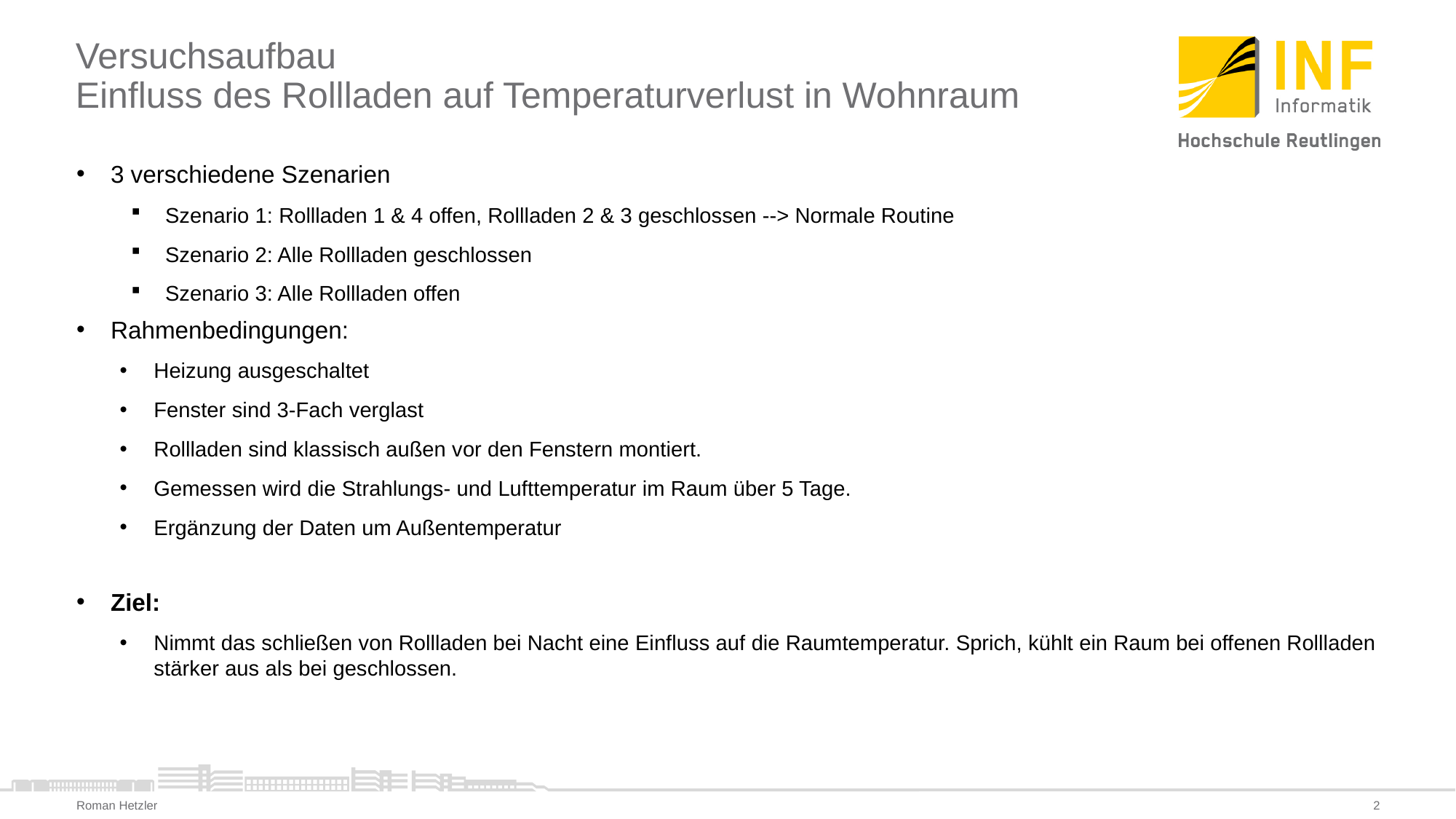

# Versuchsaufbau Einfluss des Rollladen auf Temperaturverlust in Wohnraum
3 verschiedene Szenarien
Szenario 1: Rollladen 1 & 4 offen, Rollladen 2 & 3 geschlossen --> Normale Routine
Szenario 2: Alle Rollladen geschlossen
Szenario 3: Alle Rollladen offen
Rahmenbedingungen:
Heizung ausgeschaltet
Fenster sind 3-Fach verglast
Rollladen sind klassisch außen vor den Fenstern montiert.
Gemessen wird die Strahlungs- und Lufttemperatur im Raum über 5 Tage.
Ergänzung der Daten um Außentemperatur

Ziel:
Nimmt das schließen von Rollladen bei Nacht eine Einfluss auf die Raumtemperatur. Sprich, kühlt ein Raum bei offenen Rollladen stärker aus als bei geschlossen.

Roman Hetzler
2